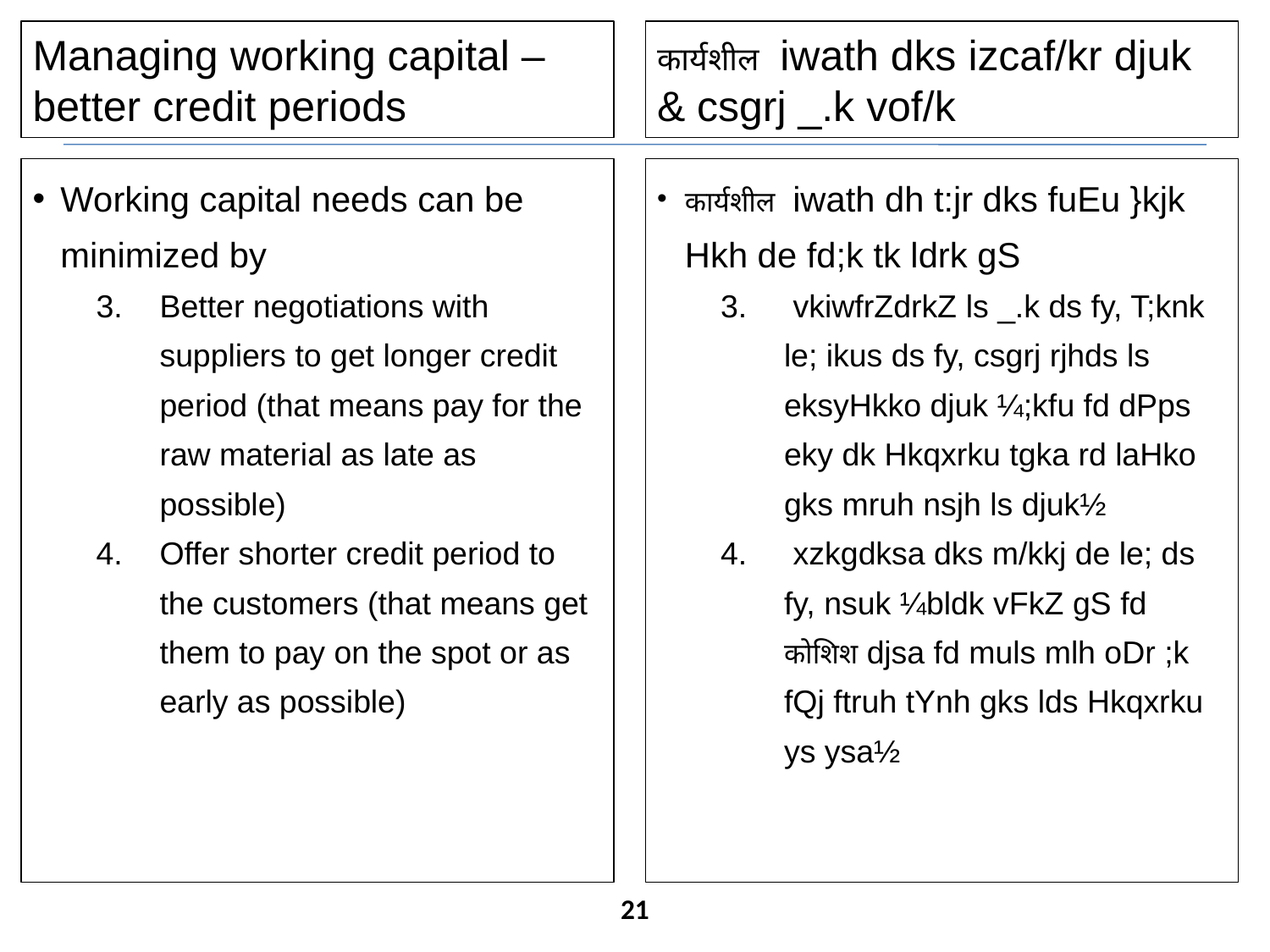

Managing working capital – better credit periods
कार्यशील  iwath dks izcaf/kr djuk & csgrj _.k vof/k
Working capital needs can be minimized by
Better negotiations with suppliers to get longer credit period (that means pay for the raw material as late as possible)
Offer shorter credit period to the customers (that means get them to pay on the spot or as early as possible)
कार्यशील  iwath dh t:jr dks fuEu }kjk Hkh de fd;k tk ldrk gS
 vkiwfrZdrkZ ls _.k ds fy, T;knk le; ikus ds fy, csgrj rjhds ls eksyHkko djuk ¼;kfu fd dPps eky dk Hkqxrku tgka rd laHko gks mruh nsjh ls djuk½
 xzkgdksa dks m/kkj de le; ds fy, nsuk ¼bldk vFkZ gS fd कोशिश djsa fd muls mlh oDr ;k fQj ftruh tYnh gks lds Hkqxrku ys ysa½
21